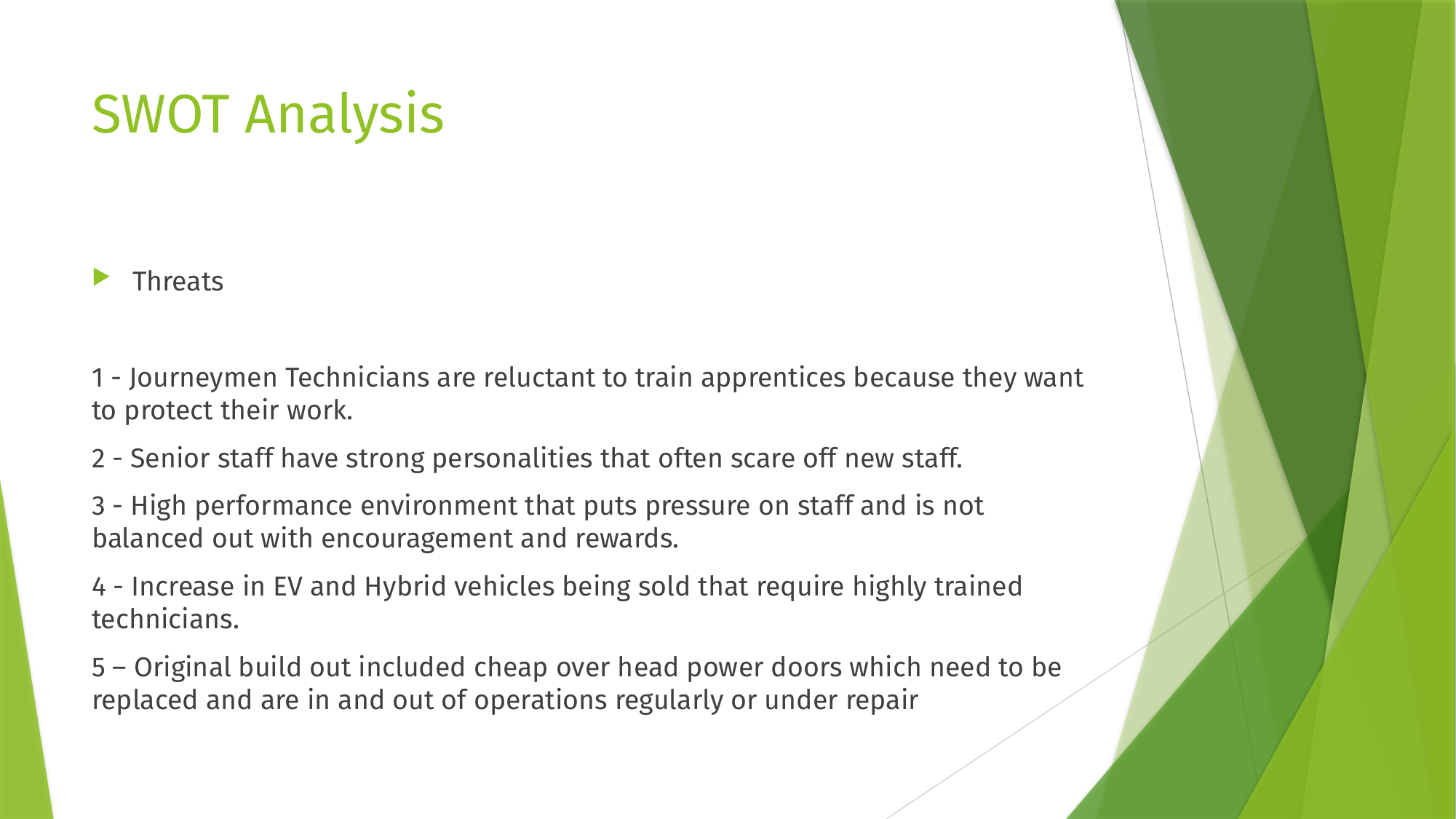

# SWOT Analysis
Threats

1 - Journeymen Technicians are reluctant to train apprentices because they want to protect their work.
2 - Senior staff have strong personalities that often scare off new staff.
3 - High performance environment that puts pressure on staff and is not balanced out with encouragement and rewards.
4 - Increase in EV and Hybrid vehicles being sold that require highly trained technicians.
5 – Original build out included cheap over head power doors which need to be replaced and are in and out of operations regularly or under repair